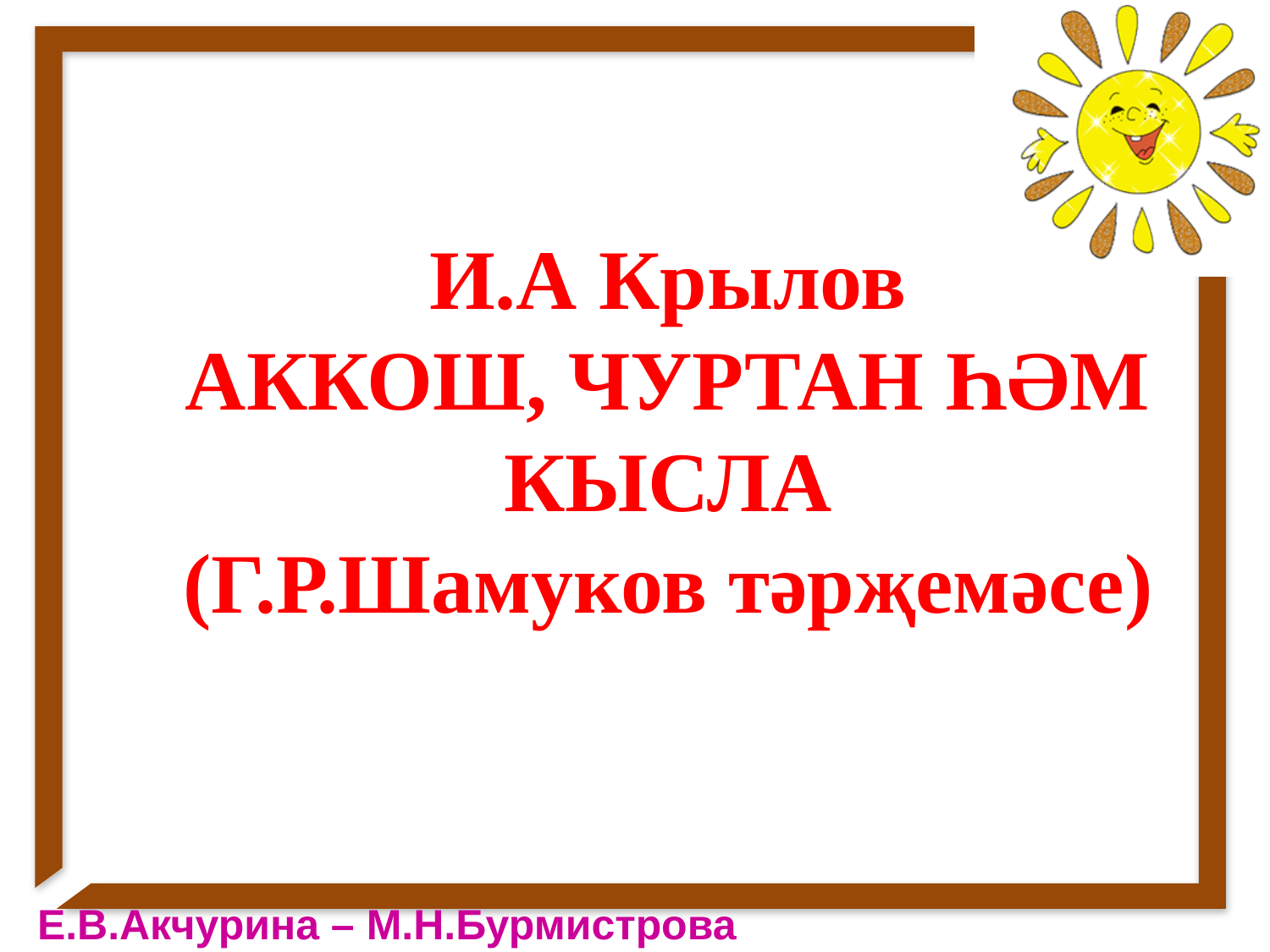

И.А Крылов
АККОШ, ЧУРТАН ҺӘМ КЫСЛА
(Г.Р.Шамуков тәрҗемәсе)